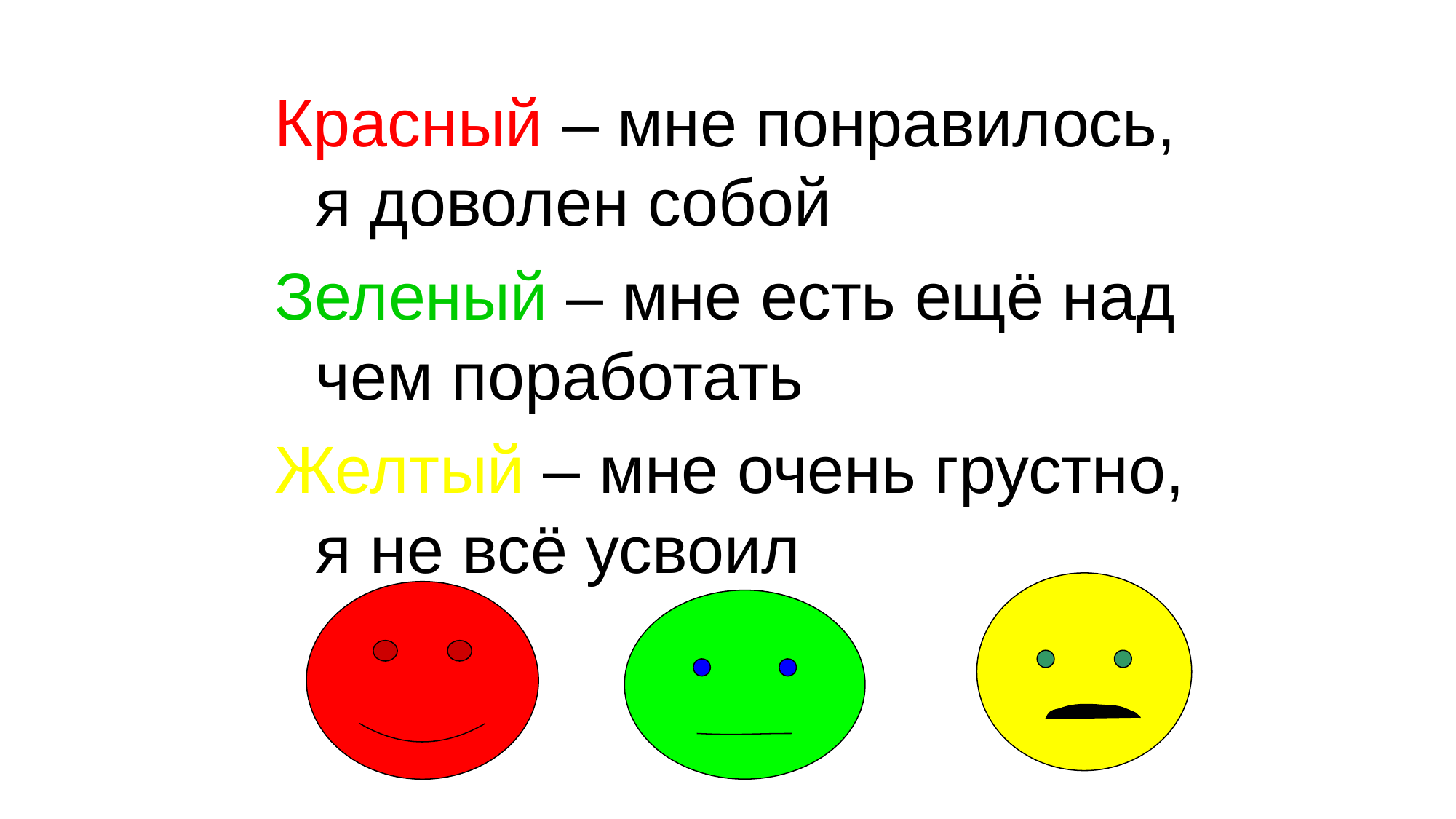

Красный – мне понравилось, я доволен собой
Зеленый – мне есть ещё над чем поработать
Желтый – мне очень грустно, я не всё усвоил